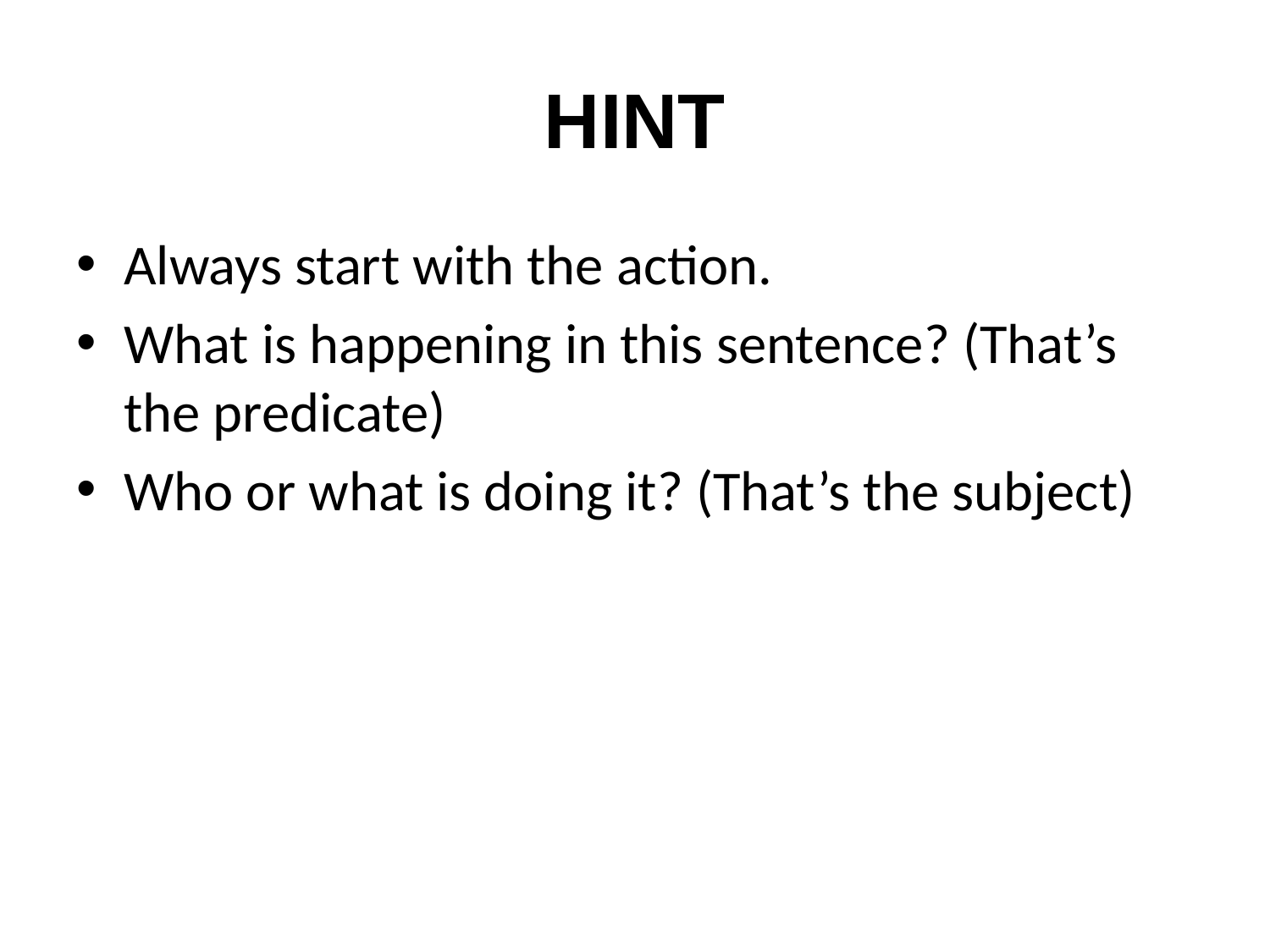

# HINT
Always start with the action.
What is happening in this sentence? (That’s the predicate)
Who or what is doing it? (That’s the subject)